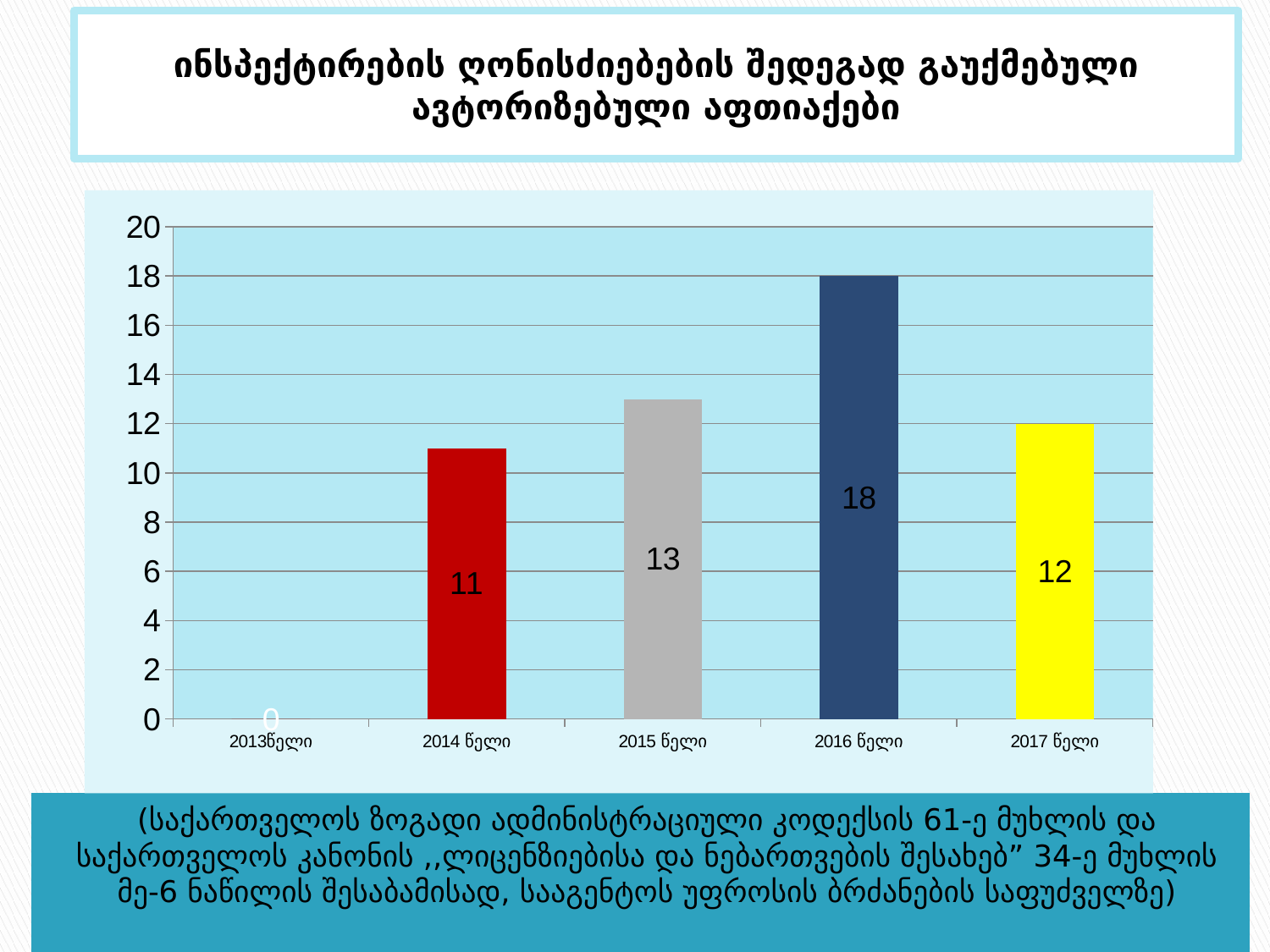

# ინსპექტირების ღონისძიებების შედეგად გაუქმებული ავტორიზებული აფთიაქები

### Chart

| Category | Column1 | გაუქმდა კალენდარული წლის განმავლობაში 3-ჯერ გამოვლენილი სამართალდარღვევის საფუძველზე |
|---|---|---|
| 2013წელი | None | 0.0 |
| 2014 წელი | None | 11.0 |
| 2015 წელი | None | 13.0 |
| 2016 წელი | None | 18.0 |
| 2017 წელი | None | 12.0 |
(საქართველოს ზოგადი ადმინისტრაციული კოდექსის 61-ე მუხლის და საქართველოს კანონის ,,ლიცენზიებისა და ნებართვების შესახებ” 34-ე მუხლის მე-6 ნაწილის შესაბამისად, სააგენტოს უფროსის ბრძანების საფუძველზე)

19